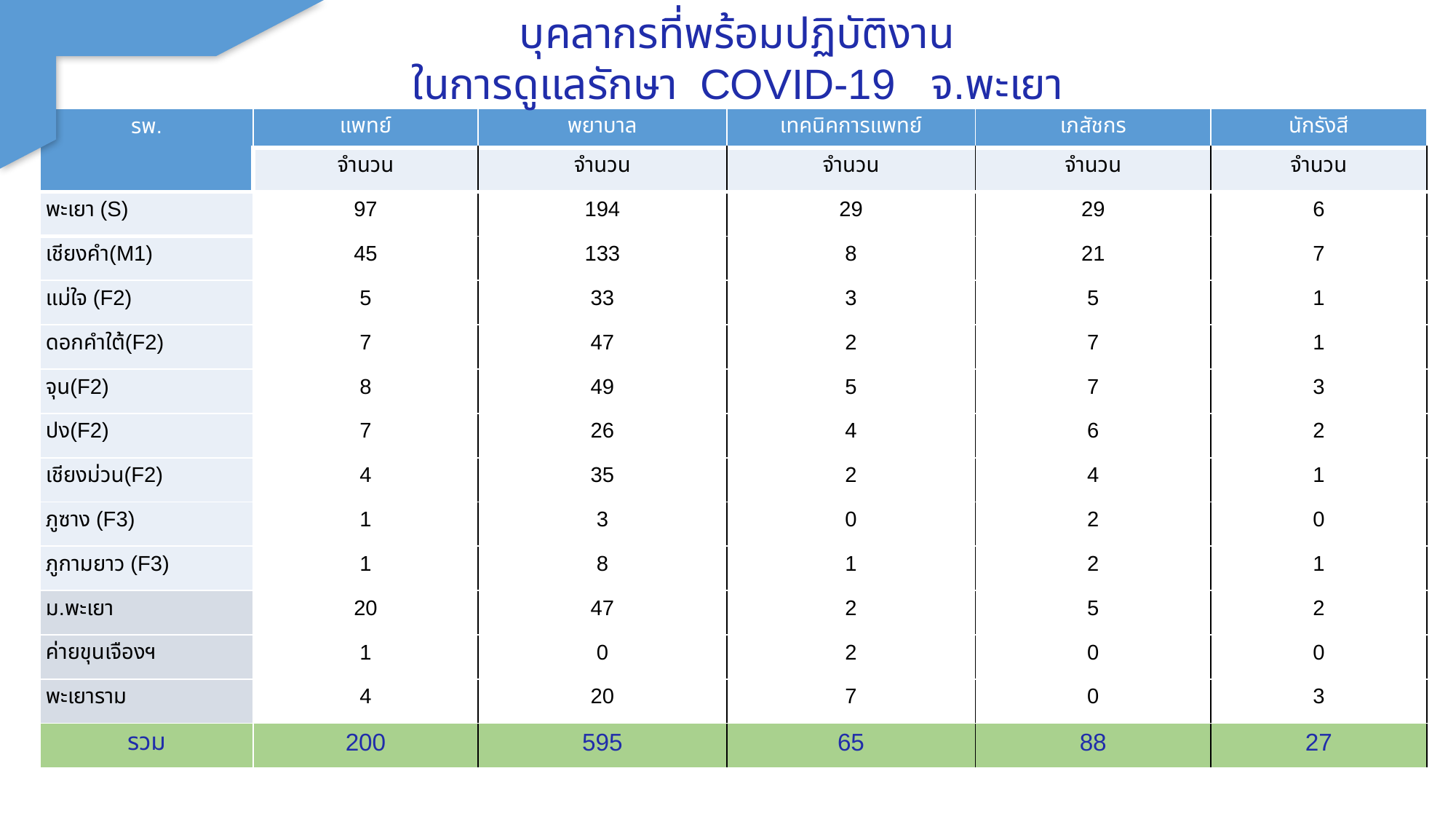

บุคลากรที่พร้อมปฏิบัติงาน
ในการดูแลรักษา  COVID-19   จ.พะเยา
| รพ. | แพทย์ | พยาบาล | เทคนิคการแพทย์ | เภสัชกร | นักรังสี |
| --- | --- | --- | --- | --- | --- |
|  | จำนวน | จำนวน | จำนวน | จำนวน | จำนวน |
| พะเยา (S) | 97 | 194 | 29 | 29 | 6 |
| เชียงคำ(M1) | 45 | 133 | 8 | 21 | 7 |
| แม่ใจ (F2) | 5 | 33 | 3 | 5 | 1 |
| ดอกคำใต้(F2) | 7 | 47 | 2 | 7 | 1 |
| จุน(F2) | 8 | 49 | 5 | 7 | 3 |
| ปง(F2) | 7 | 26 | 4 | 6 | 2 |
| เชียงม่วน(F2) | 4 | 35 | 2 | 4 | 1 |
| ภูซาง (F3) | 1 | 3 | 0 | 2 | 0 |
| ภูกามยาว (F3) | 1 | 8 | 1 | 2 | 1 |
| ม.พะเยา | 20 | 47 | 2 | 5 | 2 |
| ค่ายขุนเจืองฯ | 1 | 0 | 2 | 0 | 0 |
| พะเยาราม | 4 | 20 | 7 | 0 | 3 |
| รวม | 200 | 595 | 65 | 88 | 27 |